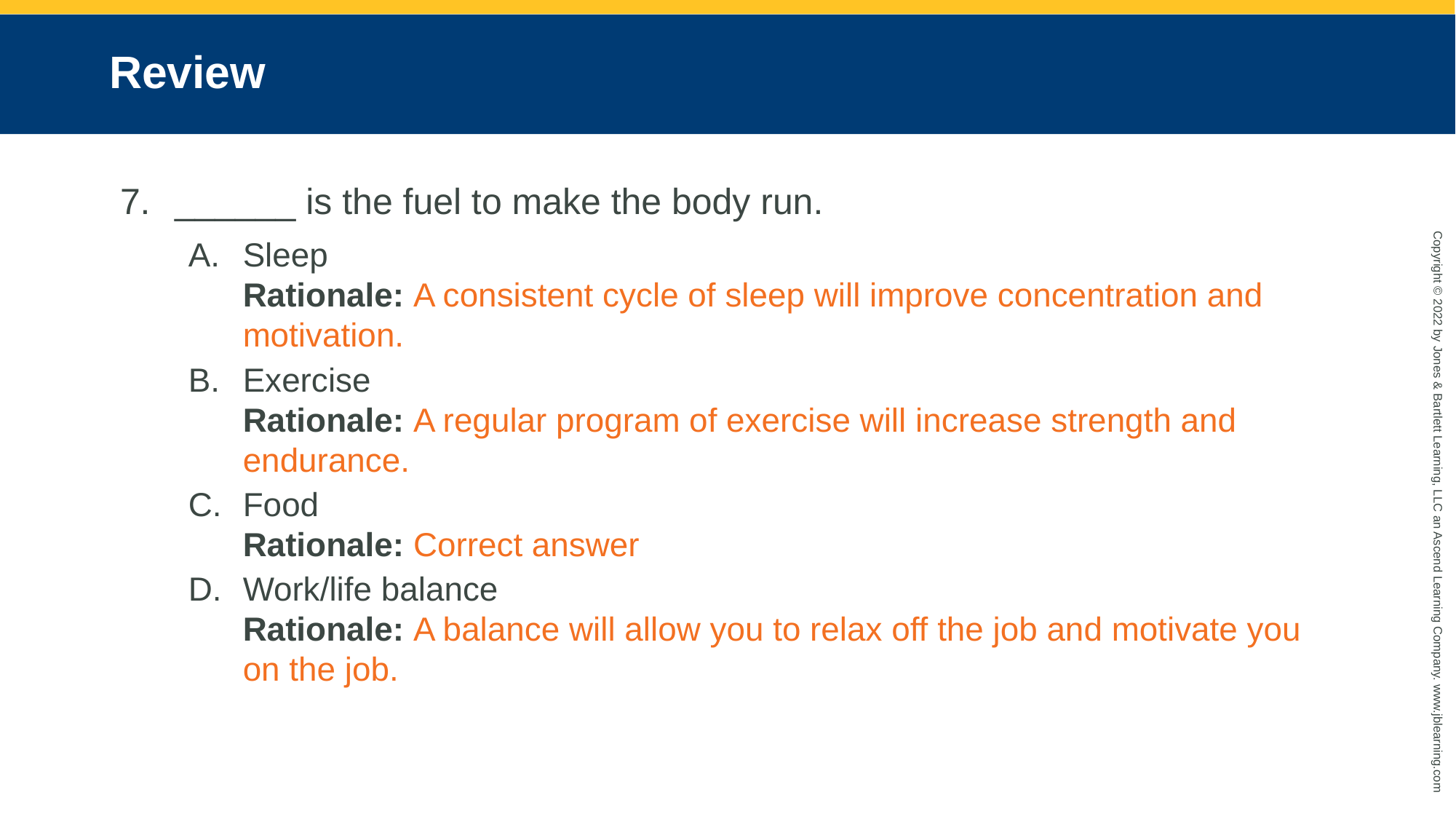

# Review
______ is the fuel to make the body run.
Sleep
Rationale: A consistent cycle of sleep will improve concentration and motivation.
Exercise
Rationale: A regular program of exercise will increase strength and endurance.
Food
Rationale: Correct answer
Work/life balance
Rationale: A balance will allow you to relax off the job and motivate you on the job.